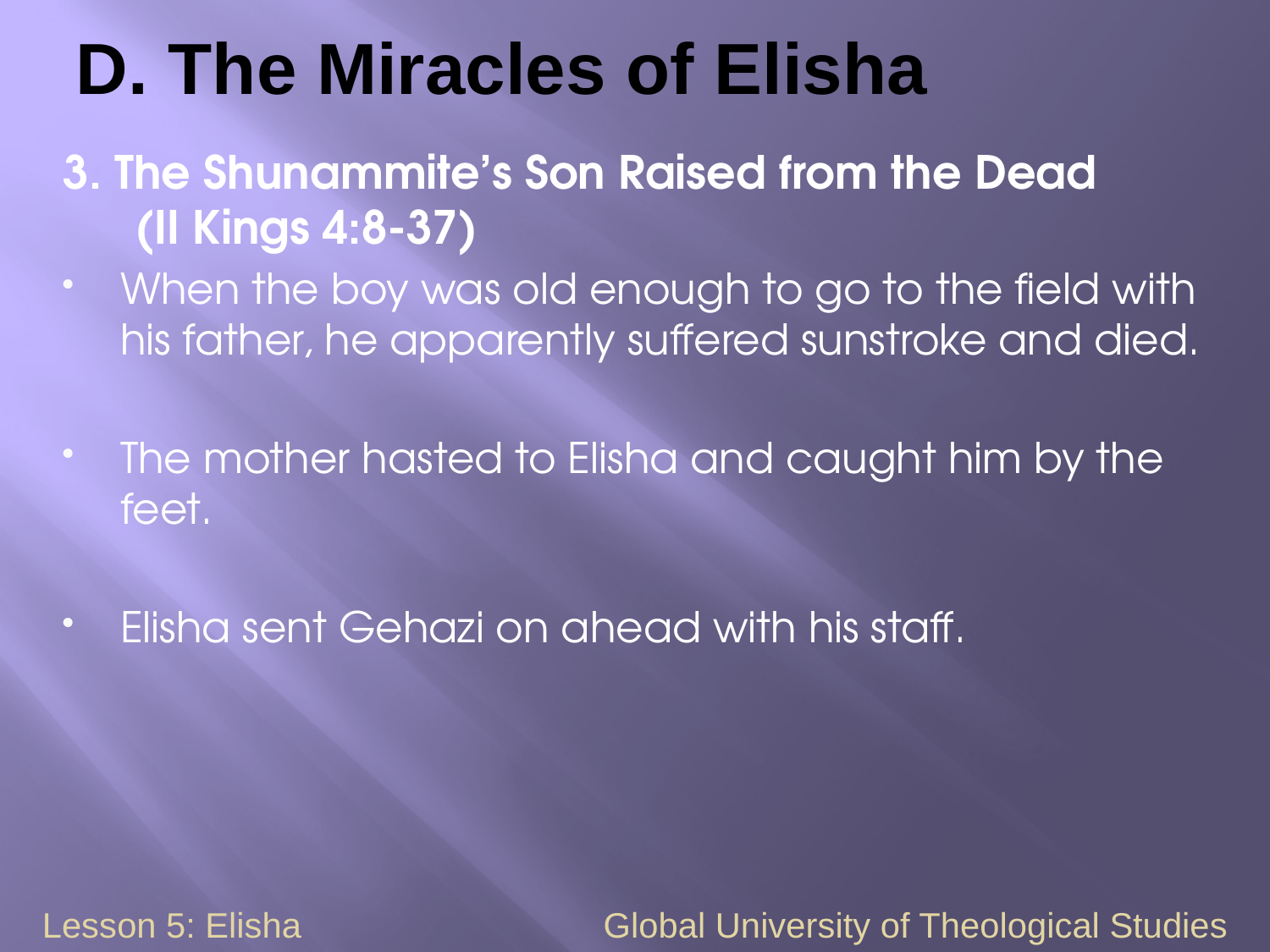

# D. The Miracles of Elisha
3. The Shunammite’s Son Raised from the Dead       (II Kings 4:8-37)
When the boy was old enough to go to the field with his father, he apparently suffered sunstroke and died.

The mother hasted to Elisha and caught him by the feet.

Elisha sent Gehazi on ahead with his staff.
Lesson 5: Elisha                               Global University of Theological Studies